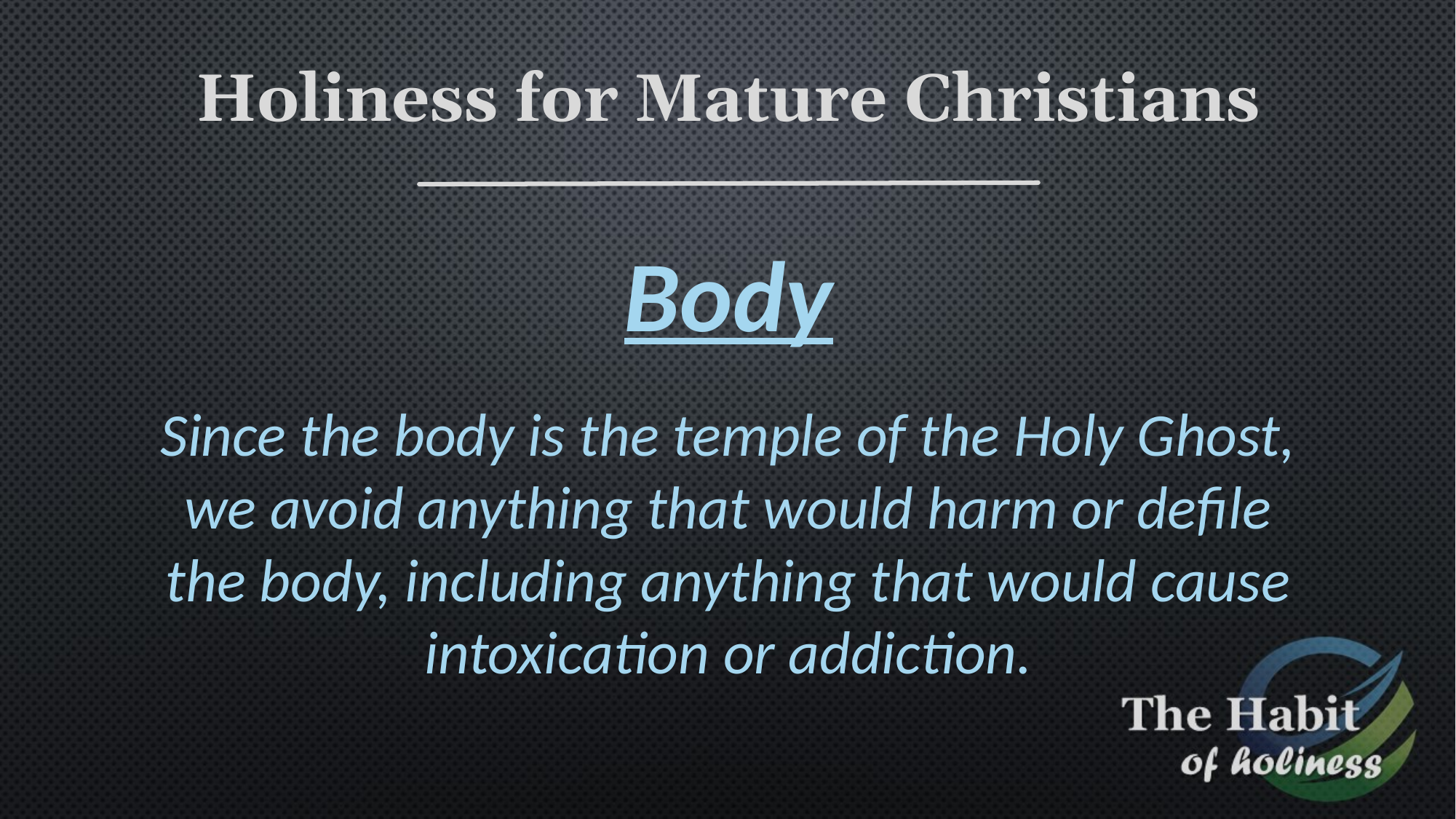

Holiness for Mature Christians
Body

Since the body is the temple of the Holy Ghost, we avoid anything that would harm or defile the body, including anything that would cause intoxication or addiction.